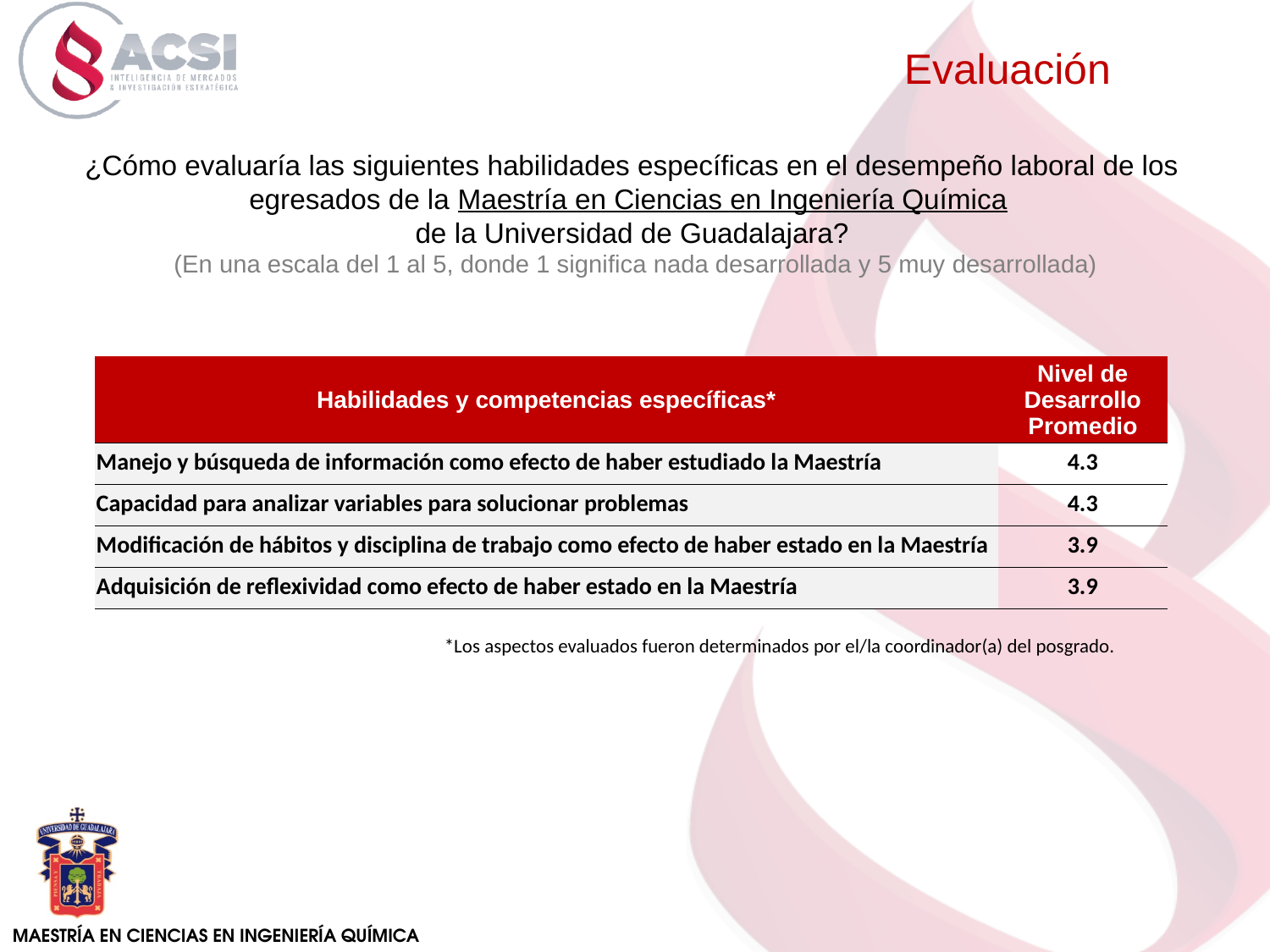

Evaluación
¿Cómo evaluaría las siguientes habilidades específicas en el desempeño laboral de los egresados de la Maestría en Ciencias en Ingeniería Química
de la Universidad de Guadalajara?
 (En una escala del 1 al 5, donde 1 significa nada desarrollada y 5 muy desarrollada)
| Habilidades y competencias específicas\* | Nivel de Desarrollo Promedio |
| --- | --- |
| Manejo y búsqueda de información como efecto de haber estudiado la Maestría | 4.3 |
| Capacidad para analizar variables para solucionar problemas | 4.3 |
| Modificación de hábitos y disciplina de trabajo como efecto de haber estado en la Maestría | 3.9 |
| Adquisición de reflexividad como efecto de haber estado en la Maestría | 3.9 |
*Los aspectos evaluados fueron determinados por el/la coordinador(a) del posgrado.